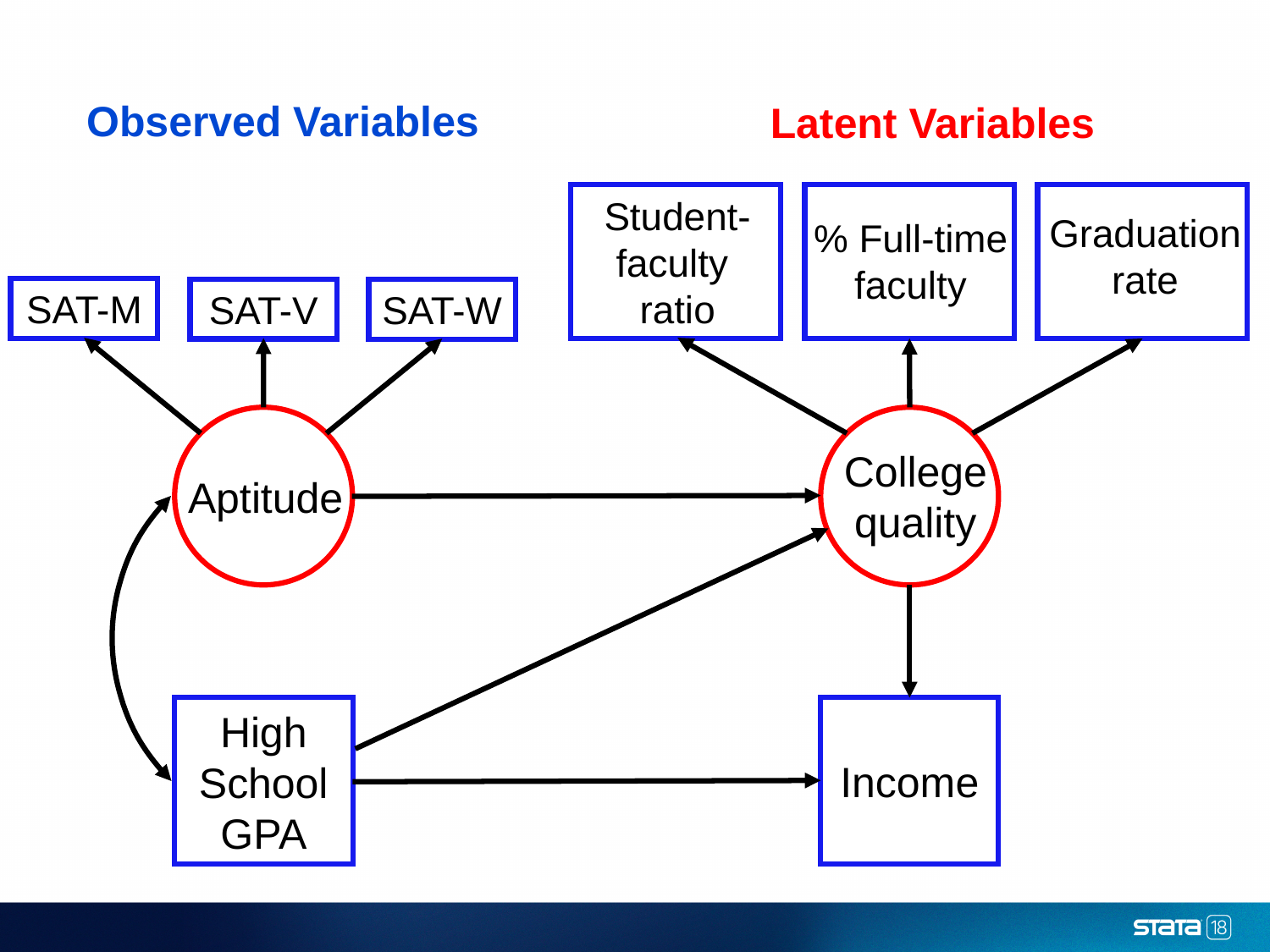

Observed Variables
Latent Variables

Student-
faculty
ratio
Graduation rate
% Full-time faculty

SAT-M

SAT-V

SAT-W

College quality
Aptitude

High School GPA
Income